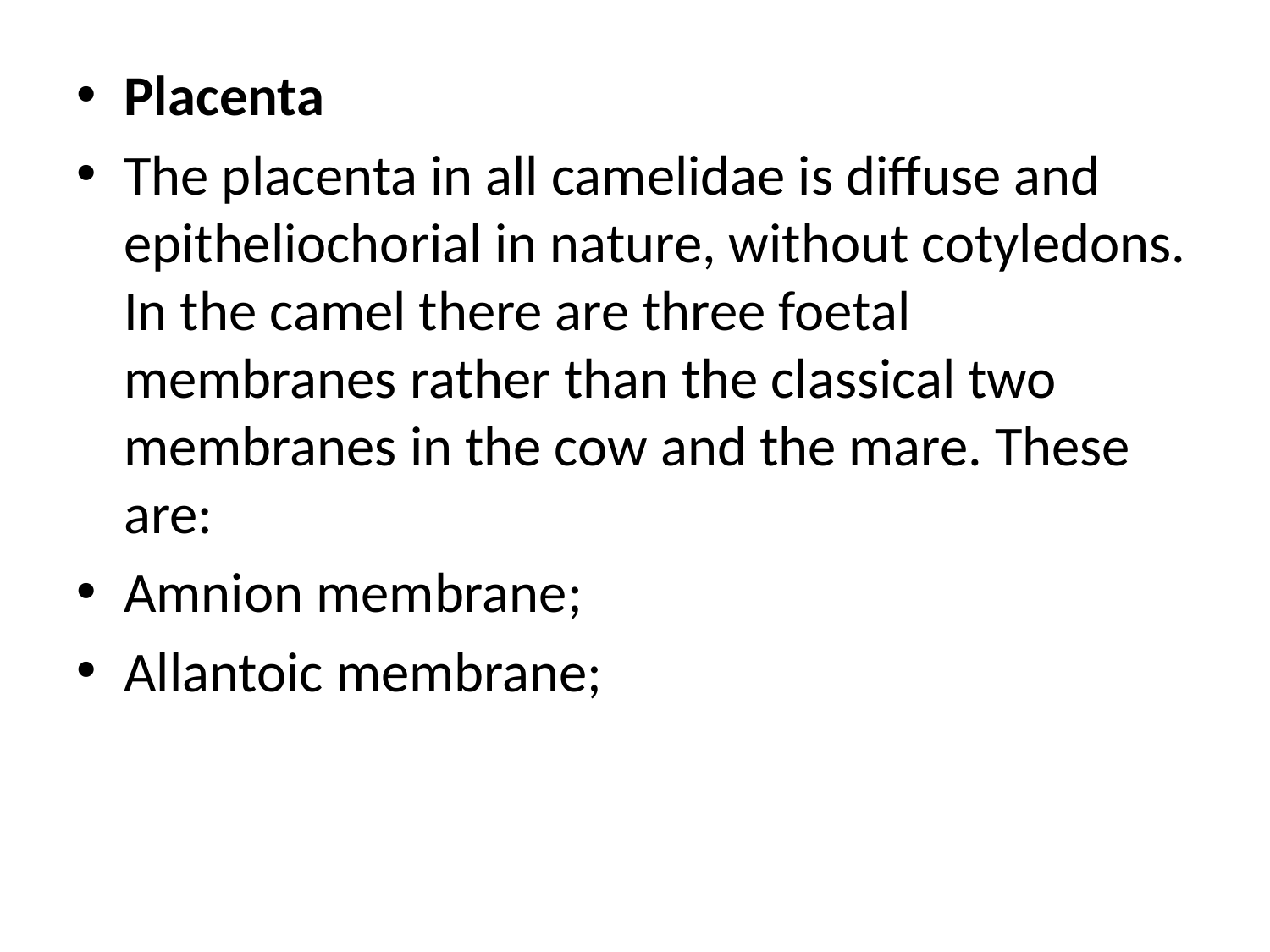

Placenta
The placenta in all camelidae is diffuse and epitheliochorial in nature, without cotyledons. In the camel there are three foetal membranes rather than the classical two membranes in the cow and the mare. These are:
Amnion membrane;
Allantoic membrane;